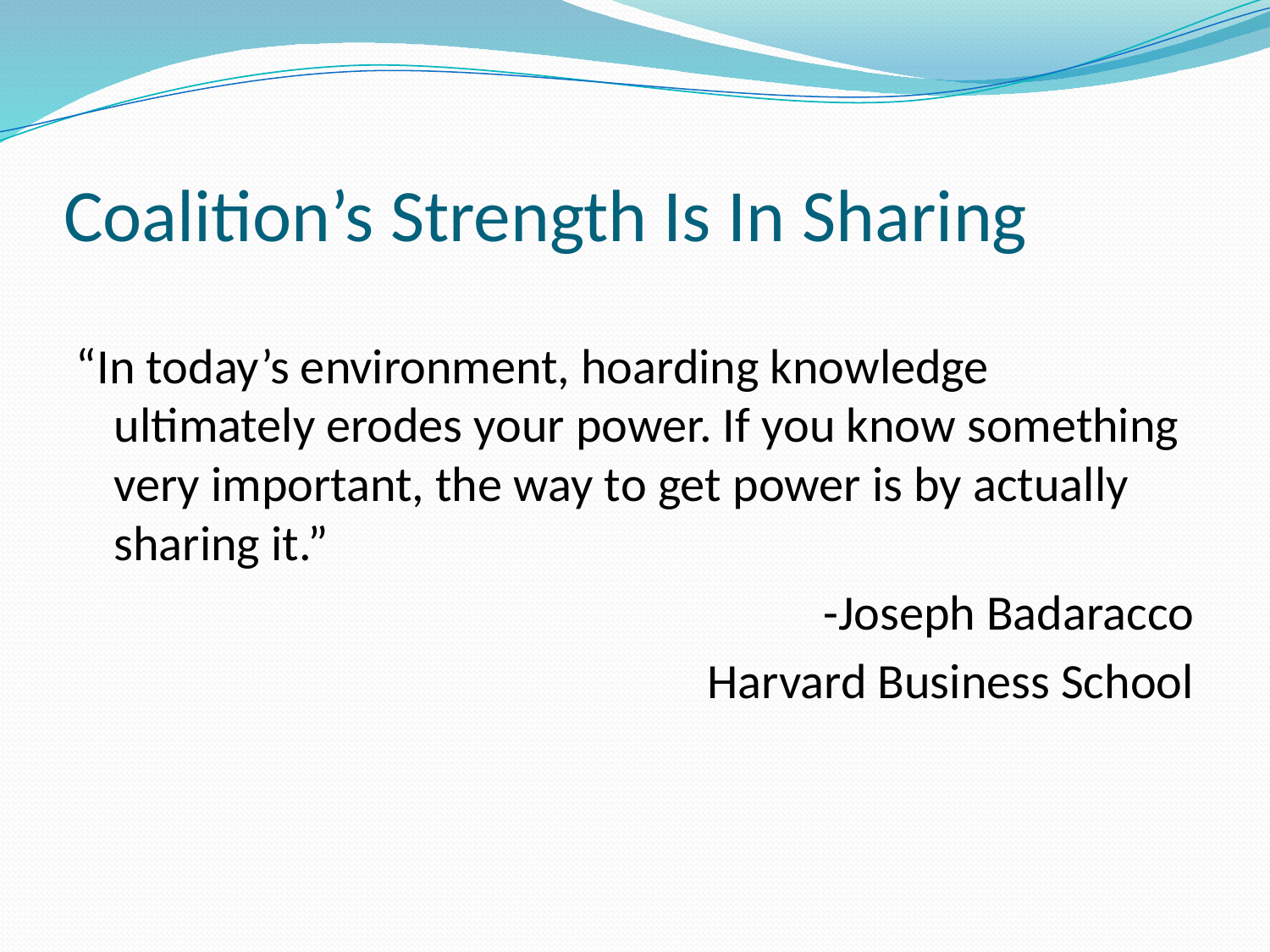

# Coalition’s Strength Is In Sharing
“In today’s environment, hoarding knowledge ultimately erodes your power. If you know something very important, the way to get power is by actually sharing it.”
-Joseph Badaracco
Harvard Business School